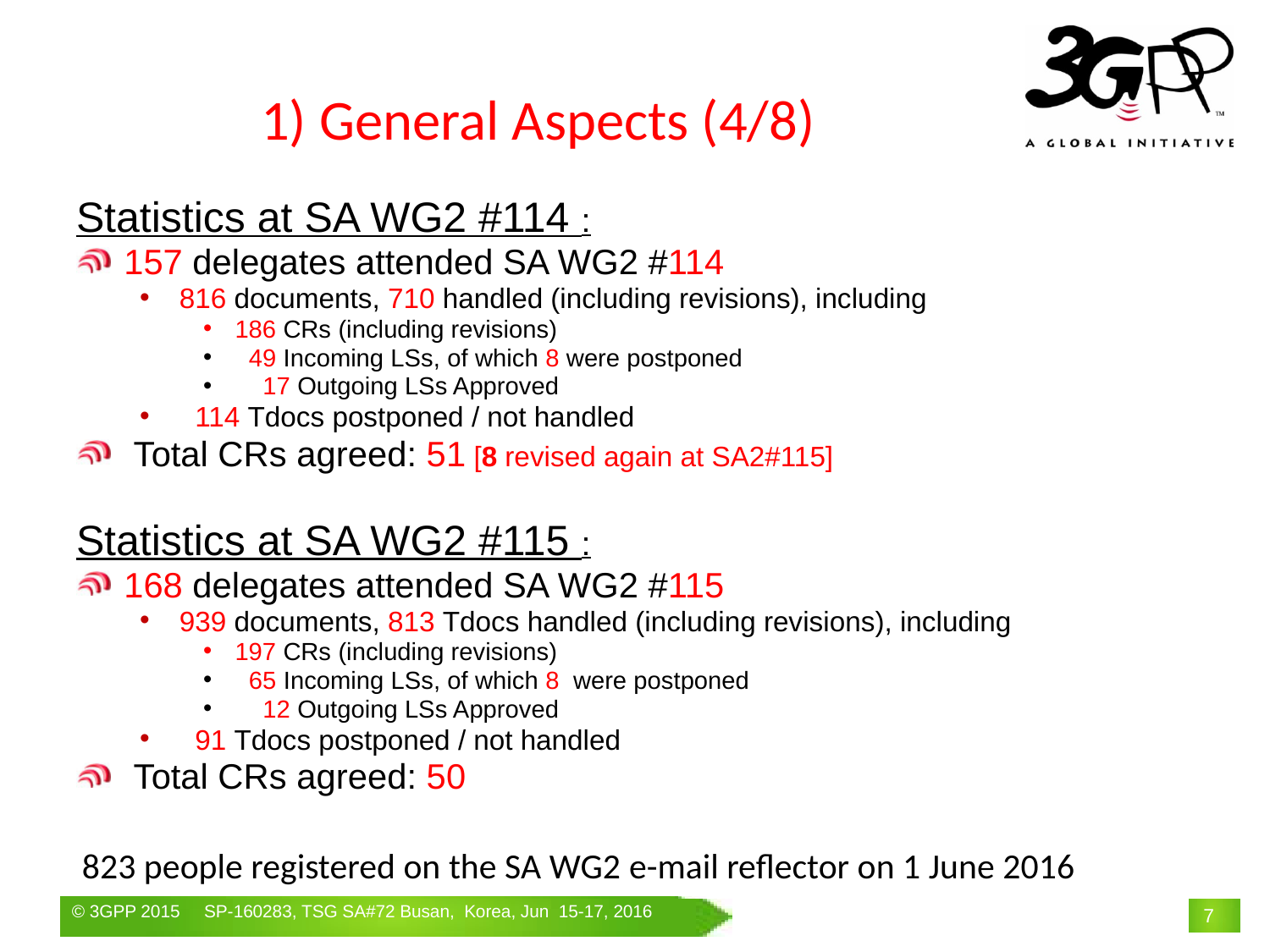

# 1) General Aspects (4/8)
Statistics at SA WG2 #114 :
157 delegates attended SA WG2 #114
816 documents, 710 handled (including revisions), including
186 CRs (including revisions)
  49 Incoming LSs, of which 8 were postponed
    17 Outgoing LSs Approved
  114 Tdocs postponed / not handled
 Total CRs agreed: 51 [8 revised again at SA2#115]

Statistics at SA WG2 #115 :
168 delegates attended SA WG2 #115
939 documents, 813 Tdocs handled (including revisions), including
197 CRs (including revisions)
  65 Incoming LSs, of which 8  were postponed
    12 Outgoing LSs Approved
  91 Tdocs postponed / not handled
 Total CRs agreed: 50

823 people registered on the SA WG2 e-mail reflector on 1 June 2016